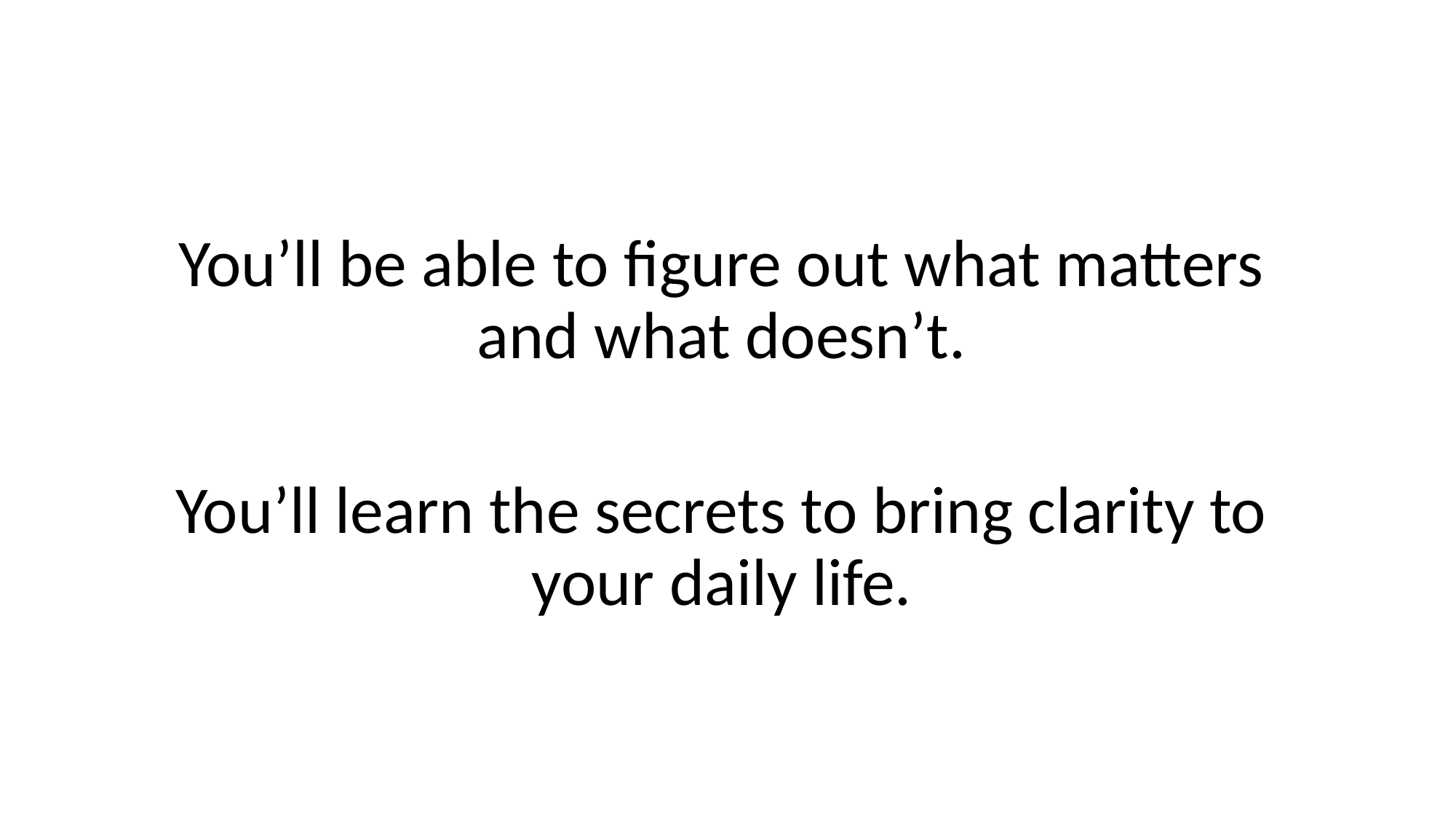

You’ll be able to figure out what matters and what doesn’t.

You’ll learn the secrets to bring clarity to your daily life.